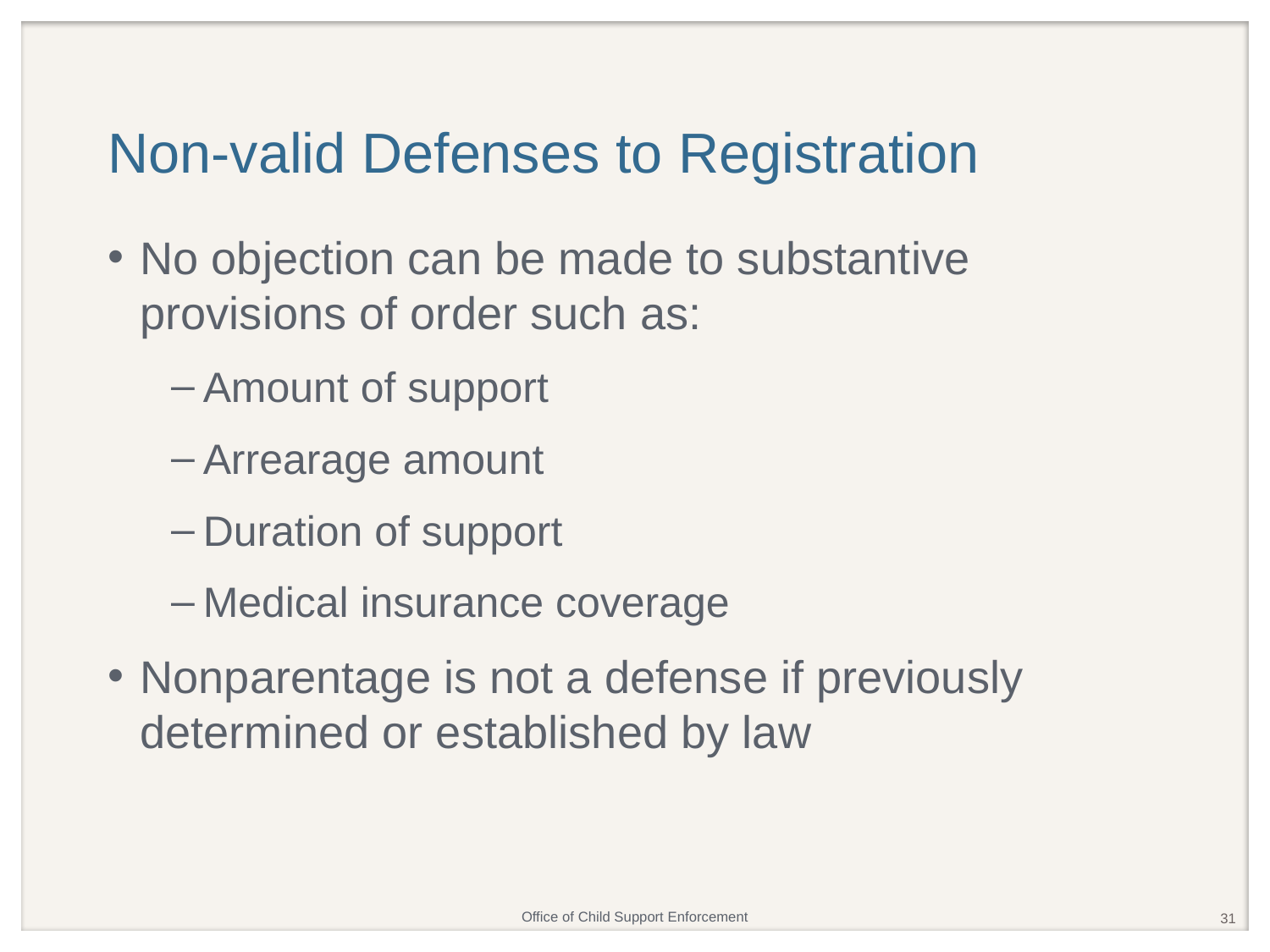

# Non-valid Defenses to Registration
No objection can be made to substantive provisions of order such as:
Amount of support
Arrearage amount
Duration of support
Medical insurance coverage
Nonparentage is not a defense if previously determined or established by law
31